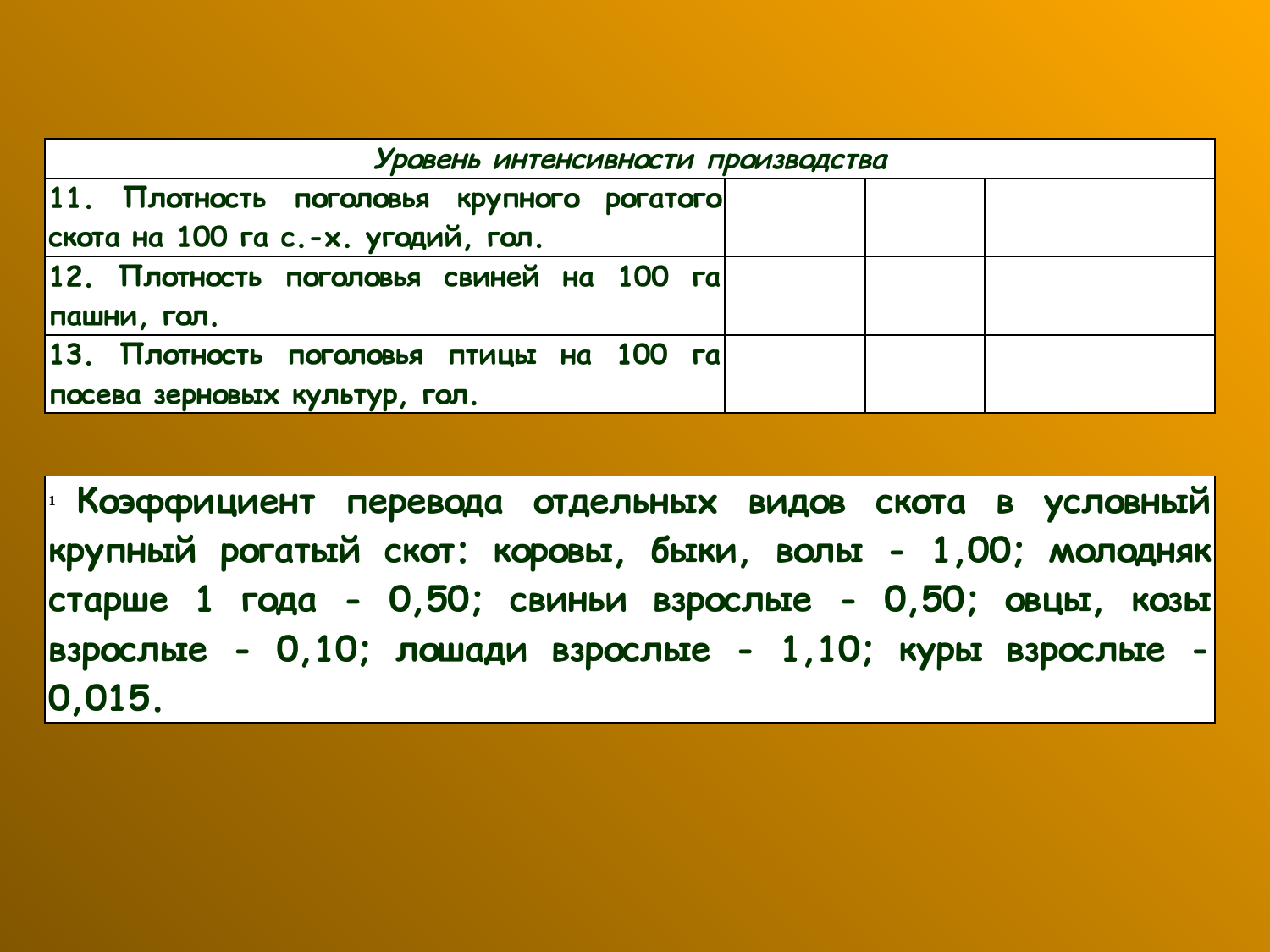

| Уровень интенсивности производства |  |  |  |
| --- | --- | --- | --- |
| 11. Плотность поголовья крупного рогатого скота на 100 га с.-х. угодий, гол. |  |  |  |
| 12. Плотность поголовья свиней на 100 га пашни, гол. |  |  |  |
| 13. Плотность поголовья птицы на 100 га посева зерновых культур, гол. |  |  |  |
| 1 Коэффициент перевода отдельных видов скота в условный крупный рогатый скот: коровы, быки, волы - 1,00; молодняк старше 1 года - 0,50; свиньи взрослые - 0,50; овцы, козы взрослые - 0,10; лошади взрослые - 1,10; куры взрослые - 0,015. |
| --- |